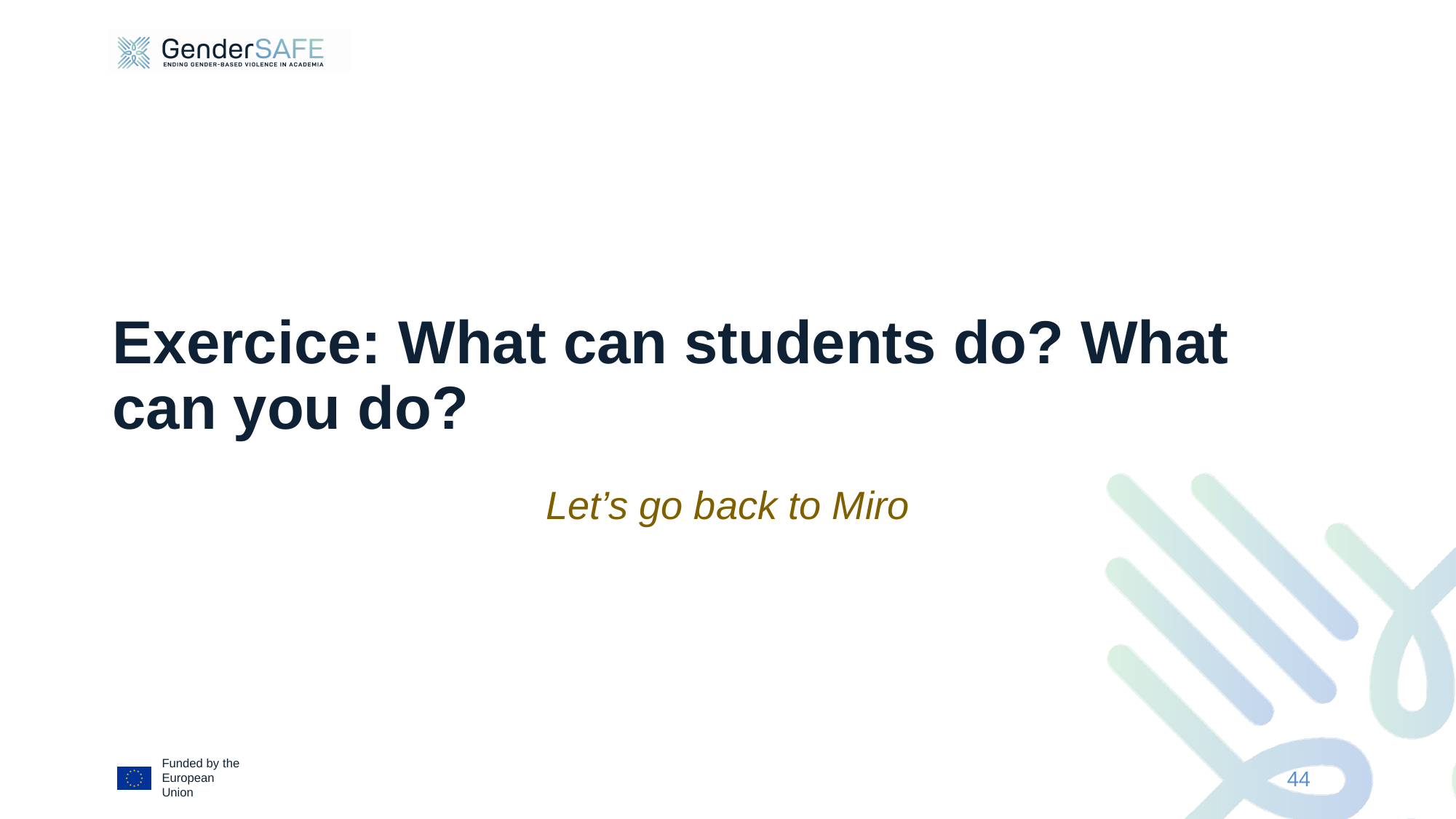

Exercice: What can students do? What can you do?

# Let’s go back to Miro
44